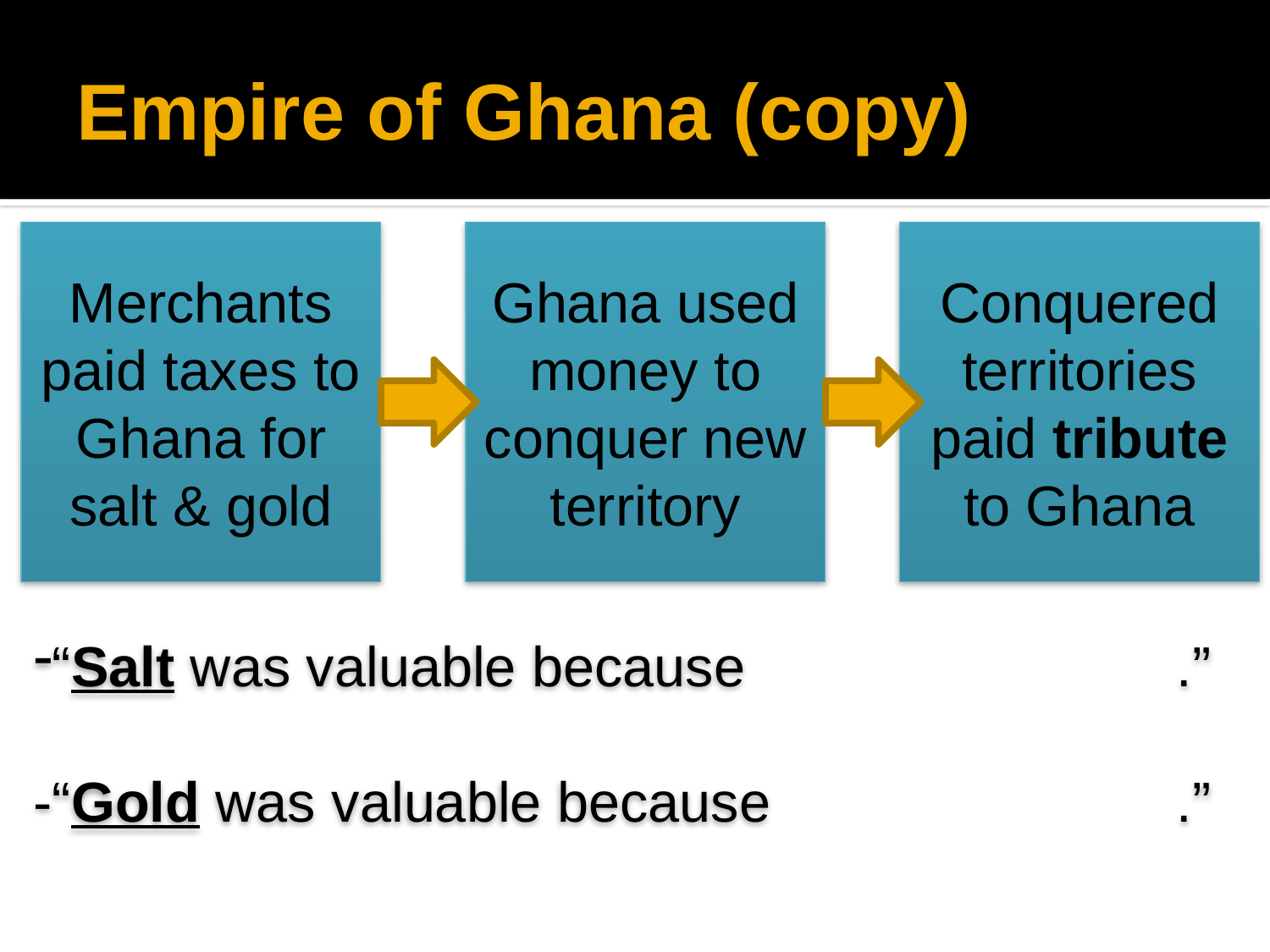

# Empire of Ghana (copy)
Merchants paid taxes to Ghana for salt & gold
Ghana used money to conquer new territory
Conquered territories paid tribute to Ghana

“Salt was valuable because 				.”

-“Gold was valuable because 				.”